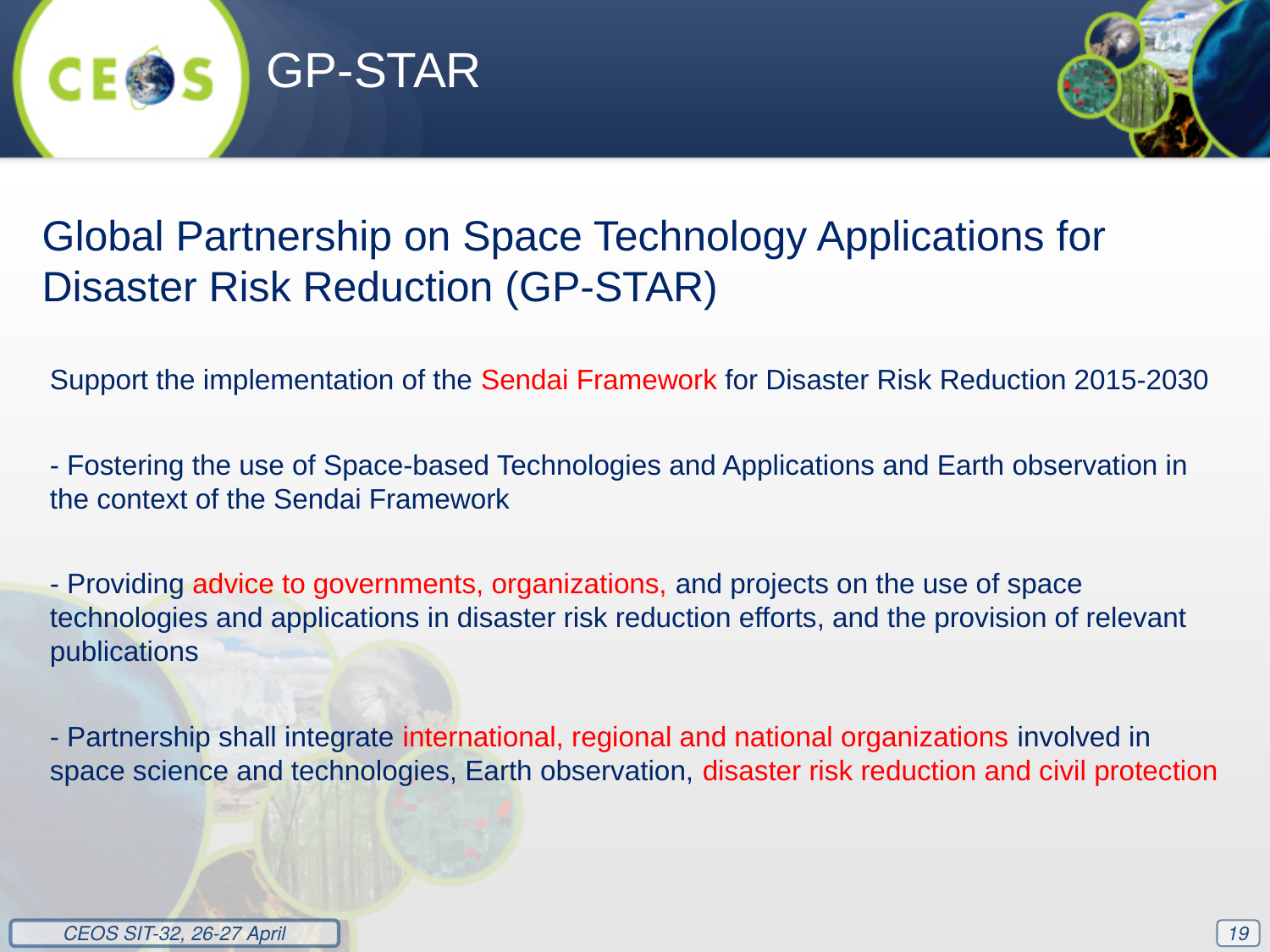

GP-STAR
Global Partnership on Space Technology Applications for Disaster Risk Reduction (GP-STAR)

Support the implementation of the Sendai Framework for Disaster Risk Reduction 2015-2030

- Fostering the use of Space-based Technologies and Applications and Earth observation in the context of the Sendai Framework

- Providing advice to governments, organizations, and projects on the use of space technologies and applications in disaster risk reduction efforts, and the provision of relevant publications

- Partnership shall integrate international, regional and national organizations involved in space science and technologies, Earth observation, disaster risk reduction and civil protection
19